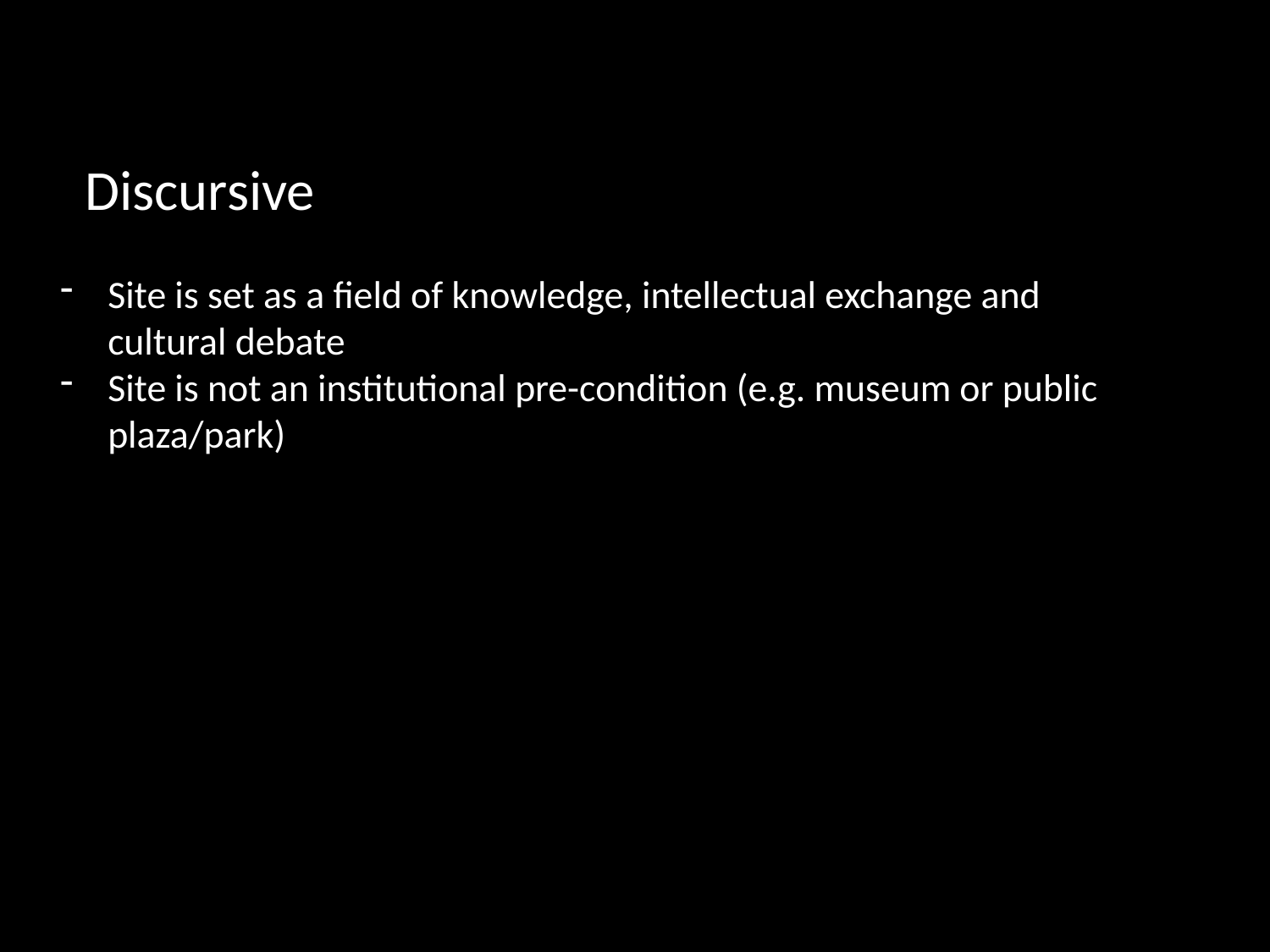

Discursive
Site is set as a field of knowledge, intellectual exchange and cultural debate
Site is not an institutional pre-condition (e.g. museum or public plaza/park)